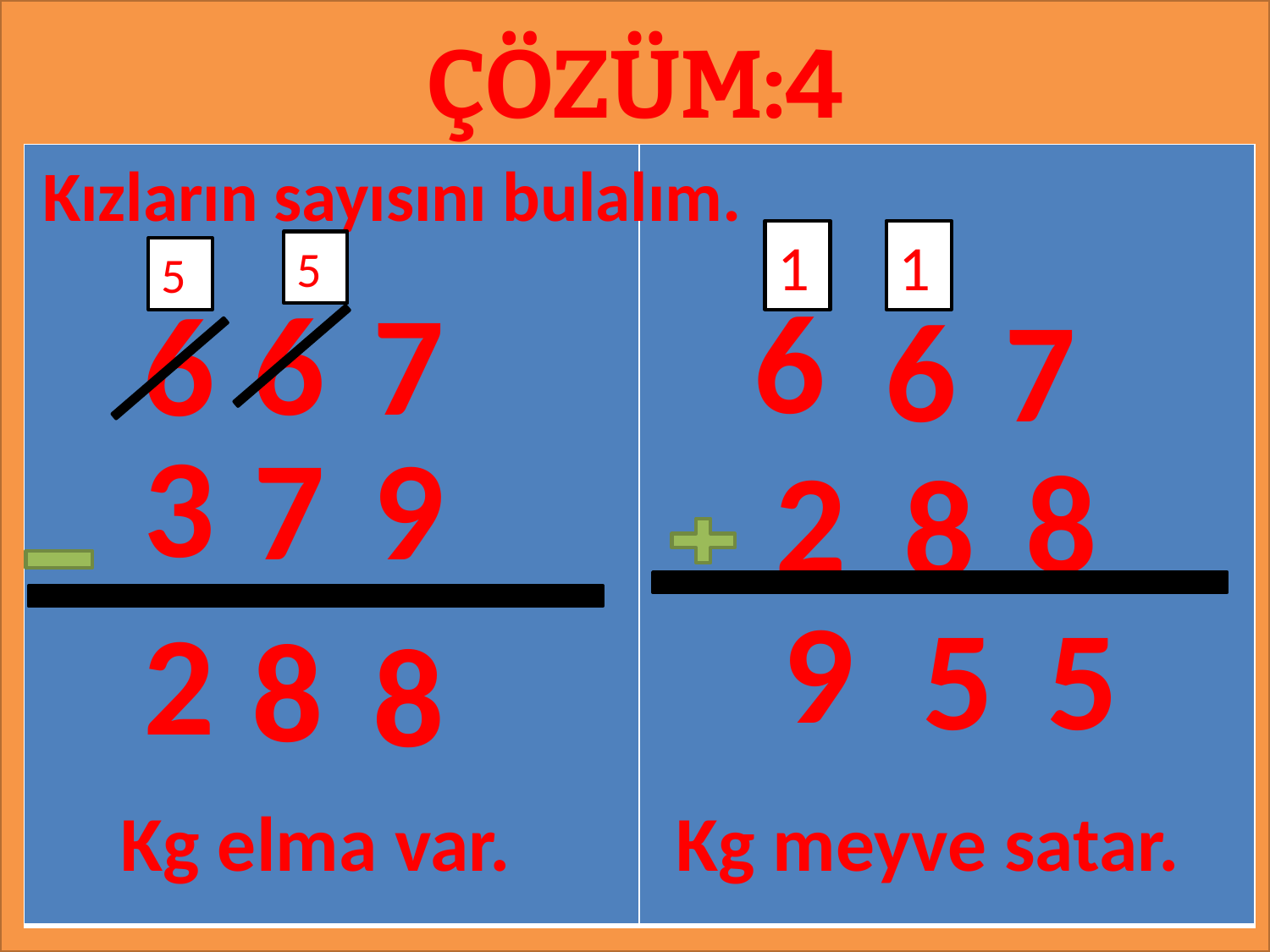

ÇÖZÜM:4
#
Kızların sayısını bulalım.
|  |  |
| --- | --- |
1
1
5
5
6
6
7
6
6
7

3
7
9
8
2
8

9
5
5
2
8
8
Kg elma var.
Kg meyve satar.